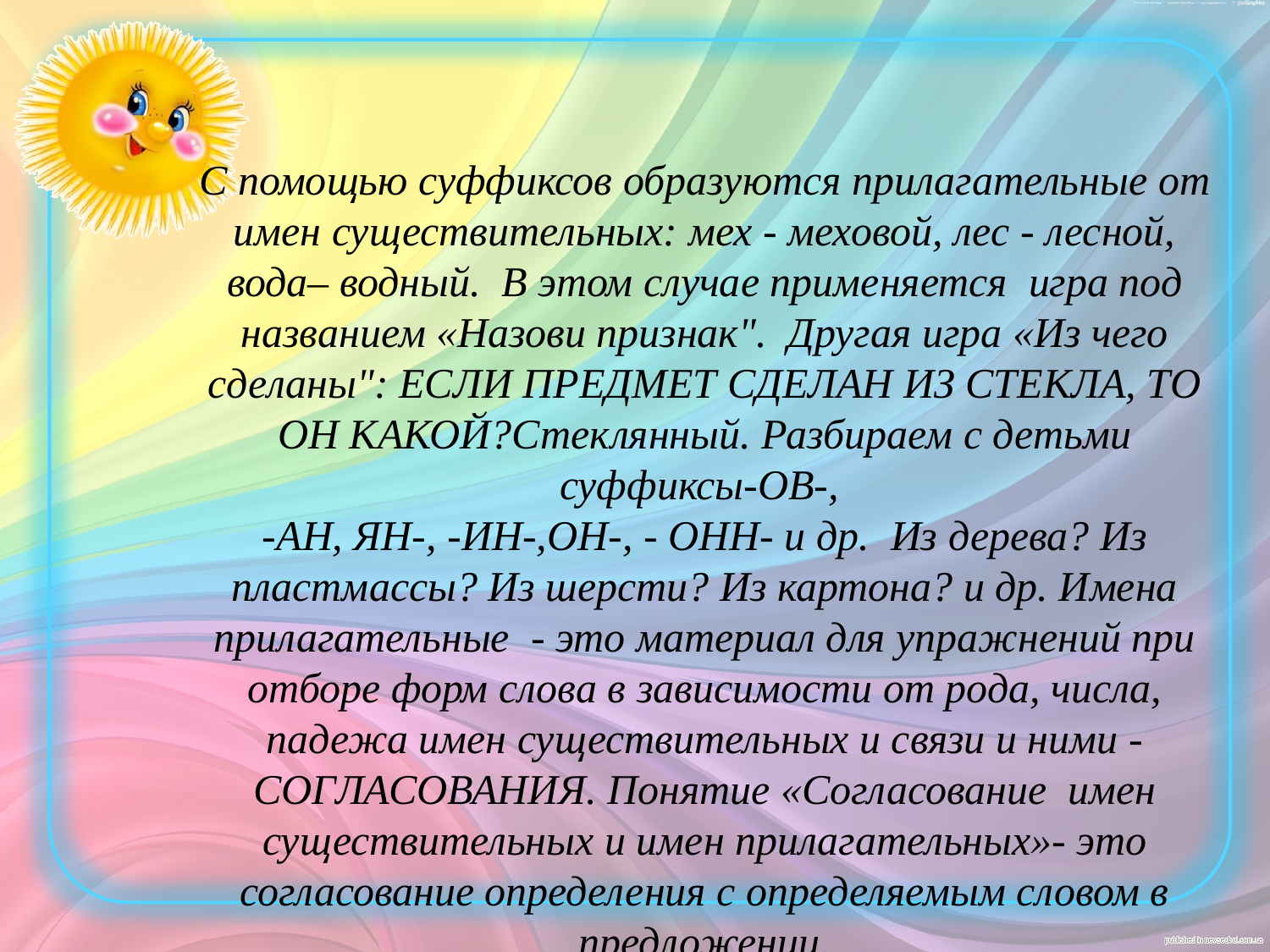

# С помощью суффиксов образуются прилагательные от имен существительных: мех - меховой, лес - лесной, вода– водный.  В этом случае применяется  игра под названием «Назови признак".  Другая игра «Из чего сделаны": ЕСЛИ ПРЕДМЕТ СДЕЛАН ИЗ СТЕКЛА, ТО ОН КАКОЙ?Стеклянный. Разбираем с детьми суффиксы-ОВ-, -АН, ЯН-, -ИН-,ОН-, - ОНН- и др.  Из дерева? Из пластмассы? Из шерсти? Из картона? и др. Имена прилагательные  - это материал для упражнений при отборе форм слова в зависимости от рода, числа, падежа имен существительных и связи и ними - СОГЛАСОВАНИЯ. Понятие «Согласование  имен существительных и имен прилагательных»- это согласование определения с определяемым словом в предложении.